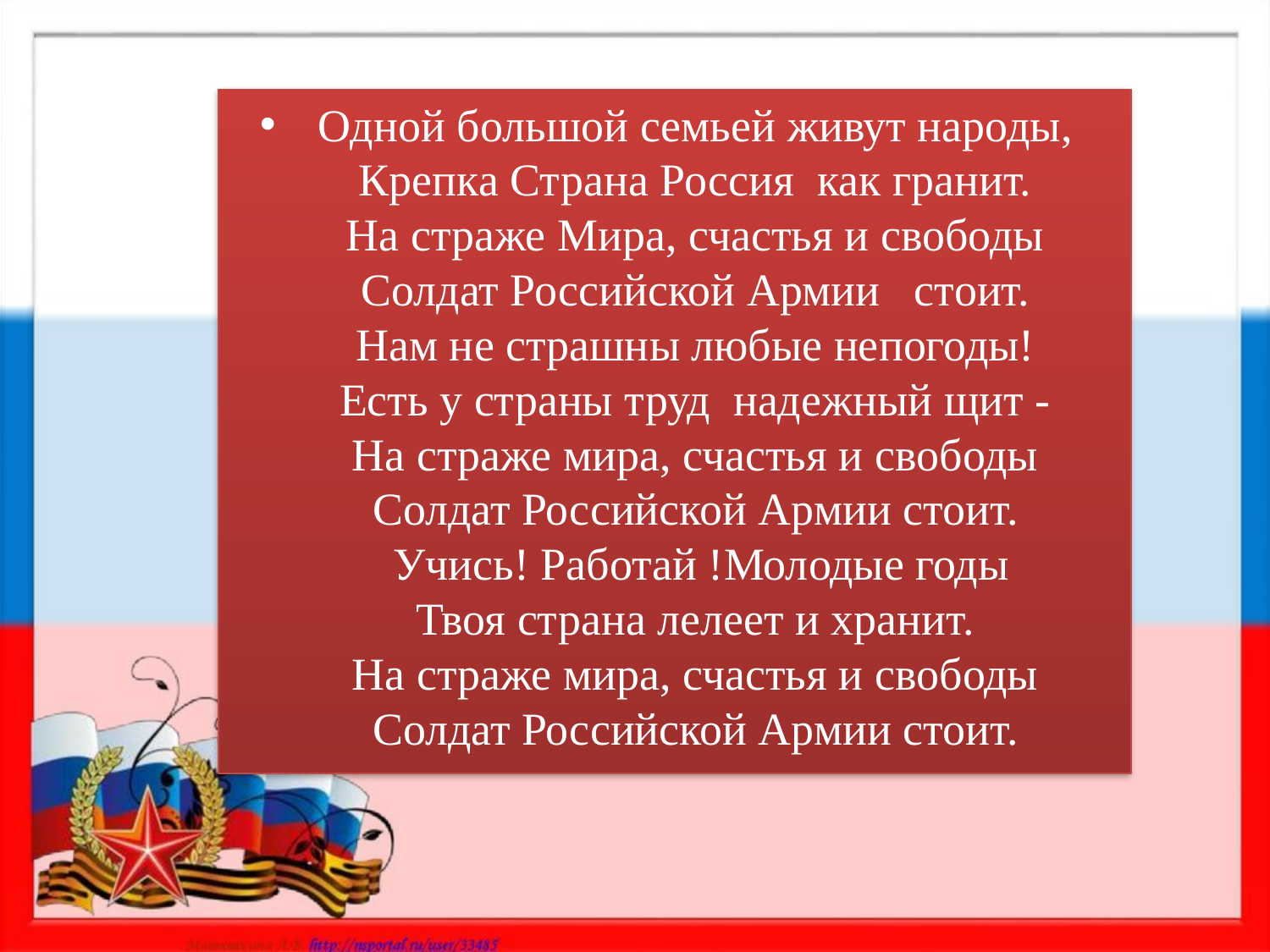

#
Одной большой семьей живут народы,
Крепка Страна Россия  как гранит.
На страже Мира, счастья и свободы
Солдат Российской Армии   стоит.
Нам не страшны любые непогоды!
Есть у страны труд  надежный щит -
На страже мира, счастья и свободы
Солдат Российской Армии стоит.
 Учись! Работай !Молодые годы
Твоя страна лелеет и хранит.
На страже мира, счастья и свободы
Солдат Российской Армии стоит.